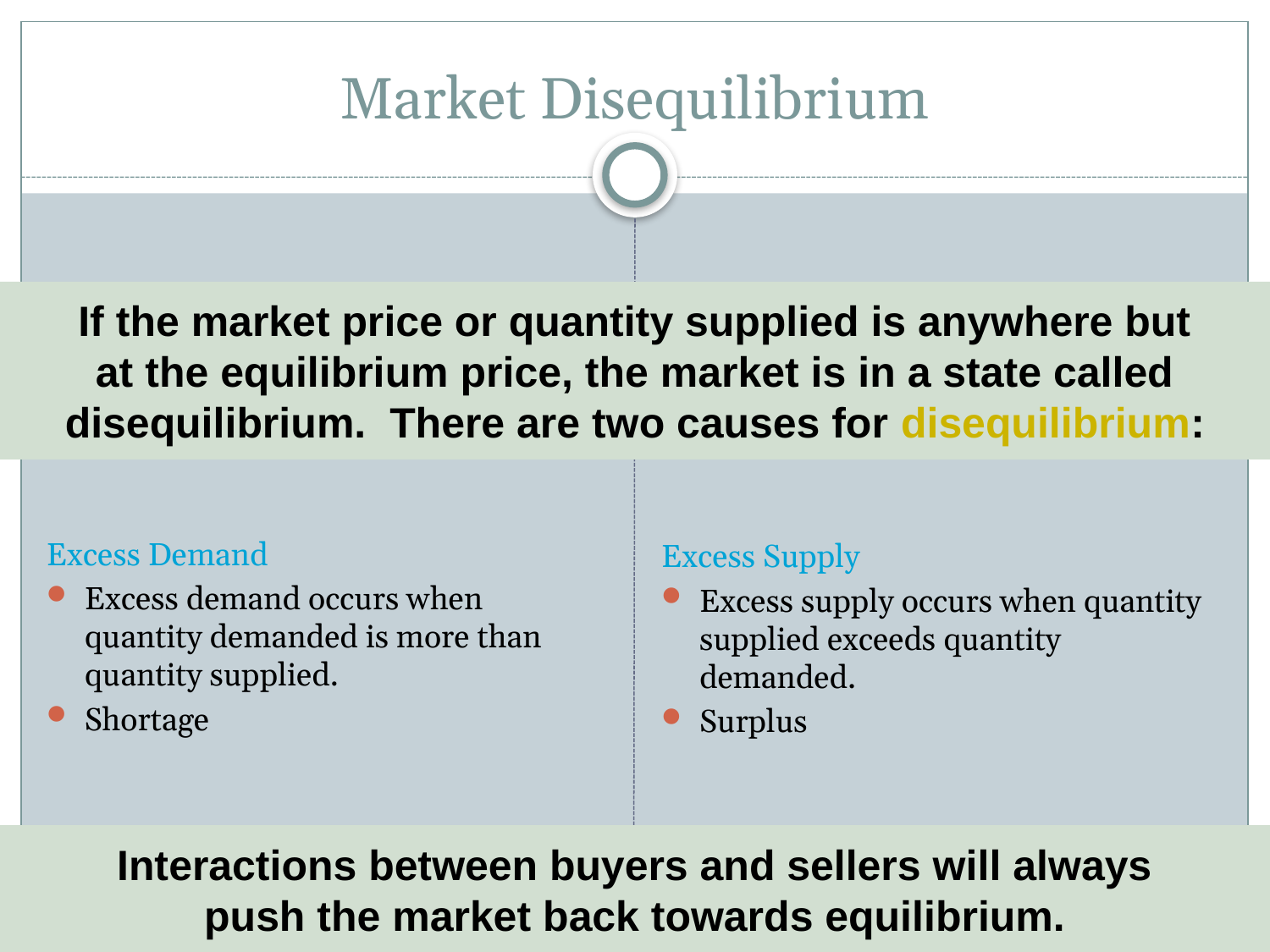

# Market Disequilibrium
If the market price or quantity supplied is anywhere but at the equilibrium price, the market is in a state called disequilibrium.  There are two causes for disequilibrium:
Excess Demand
Excess demand occurs when quantity demanded is more than quantity supplied.
Shortage

Excess Supply
Excess supply occurs when quantity supplied exceeds quantity demanded.
Surplus
Interactions between buyers and sellers will always push the market back towards equilibrium.